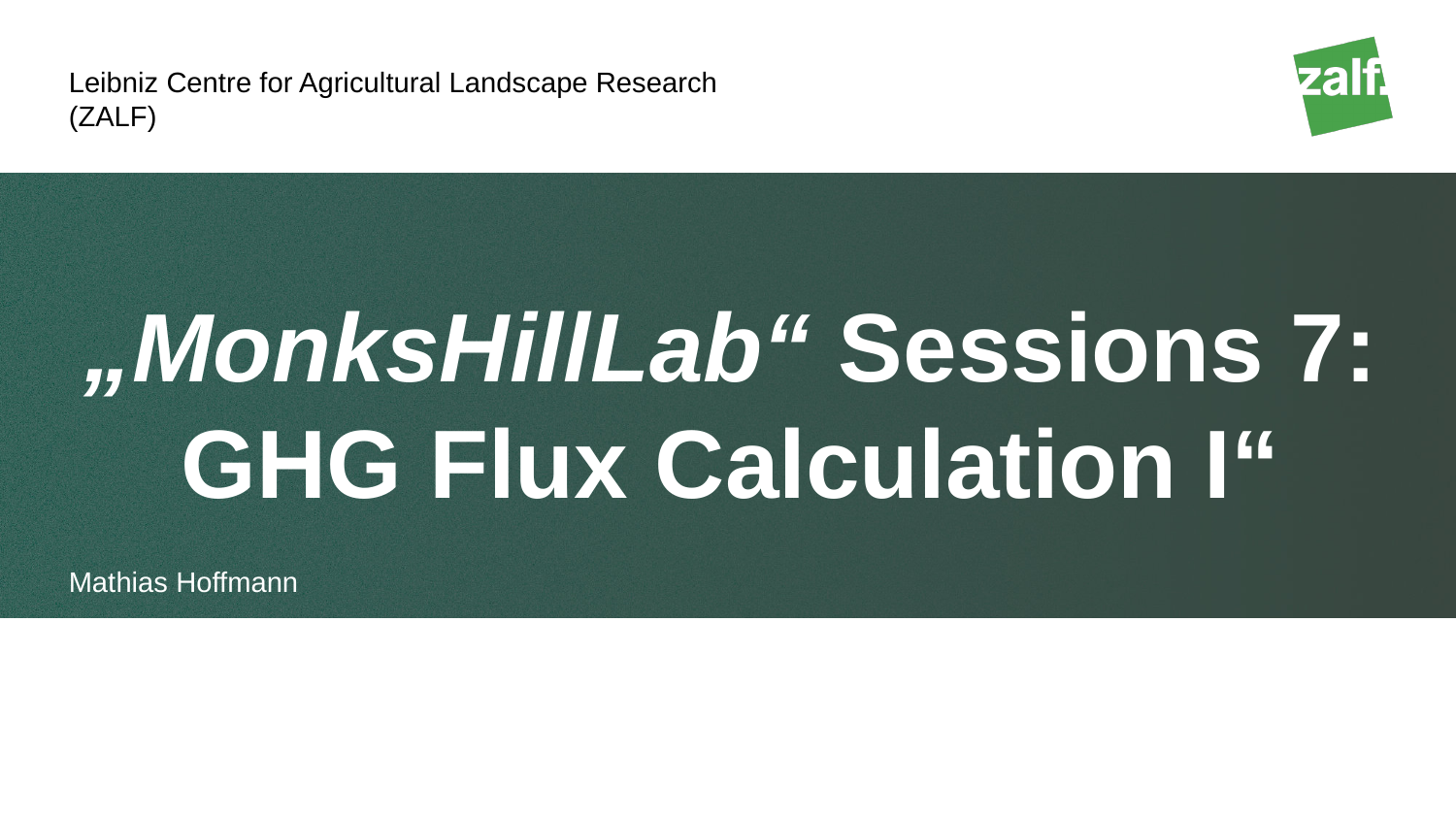

„MonksHillLab“ Sessions 7: GHG Flux Calculation I“
Mathias Hoffmann